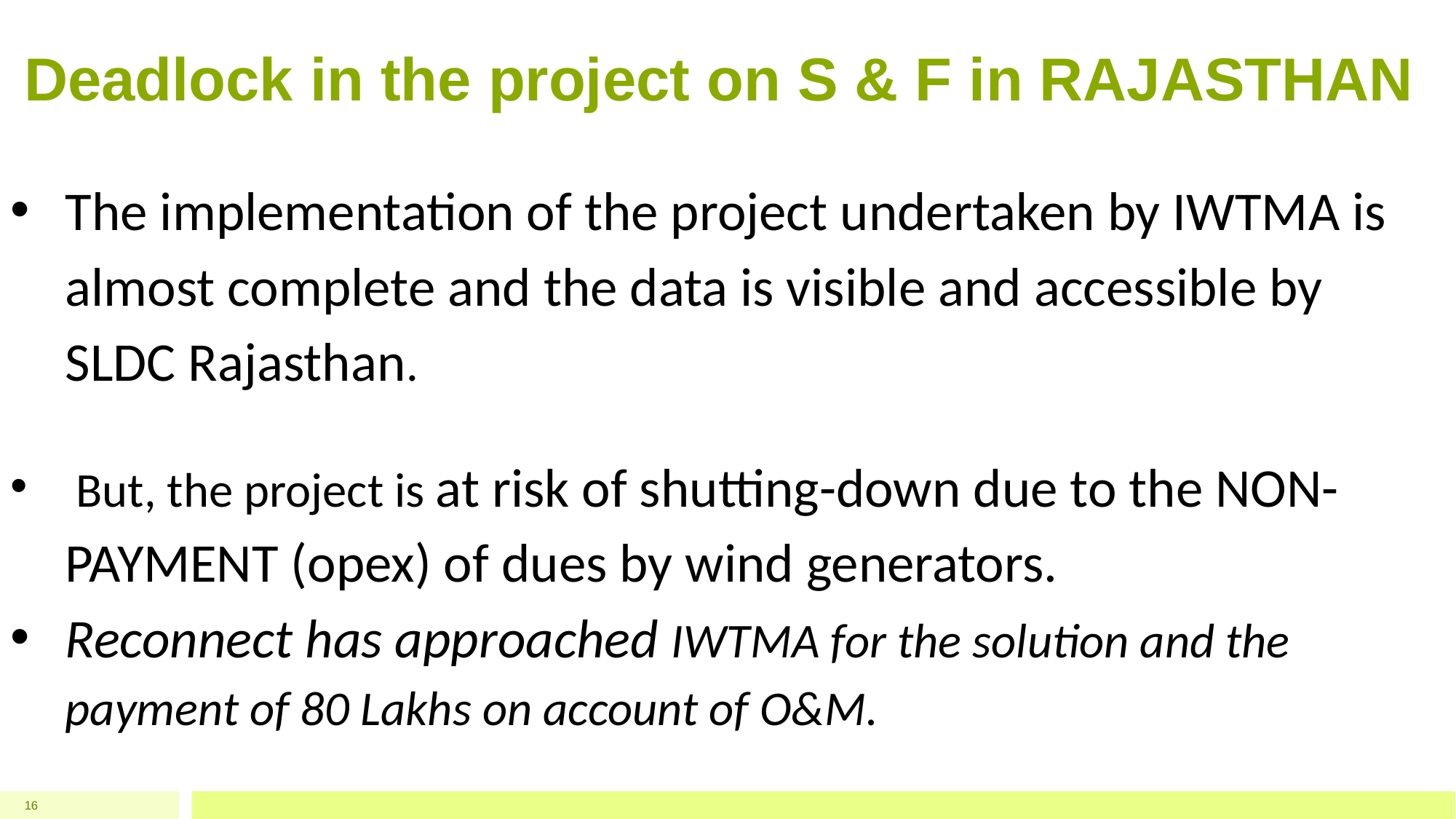

# Deadlock in the project on S & F in RAJASTHAN

The implementation of the project undertaken by IWTMA is almost complete and the data is visible and accessible by SLDC Rajasthan.

 But, the project is at risk of shutting-down due to the NON-PAYMENT (opex) of dues by wind generators.
Reconnect has approached IWTMA for the solution and the payment of 80 Lakhs on account of O&M.

16